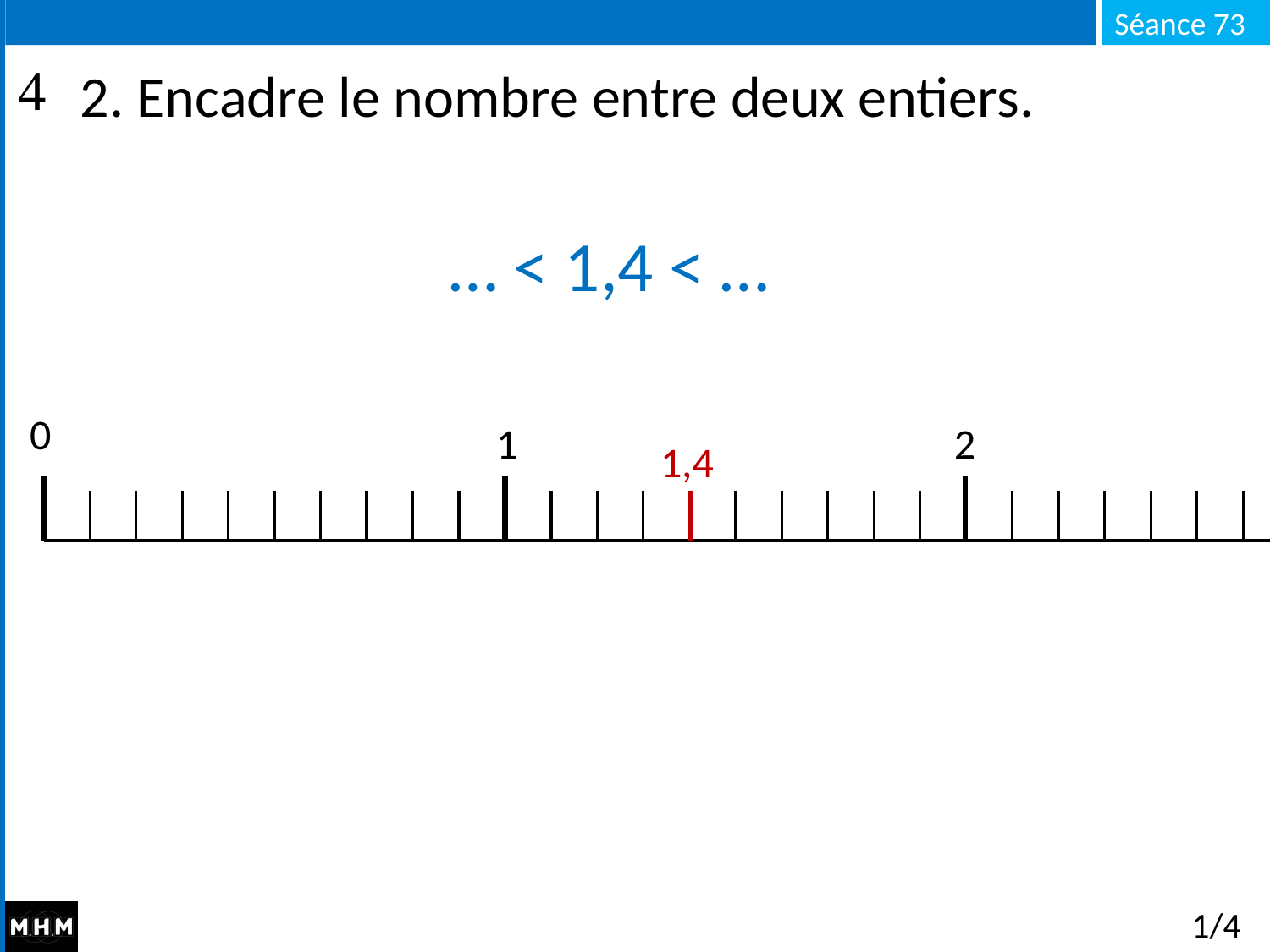

# 2. Encadre le nombre entre deux entiers.
… < 1,4 < …
0
2
1
1,4
1/4